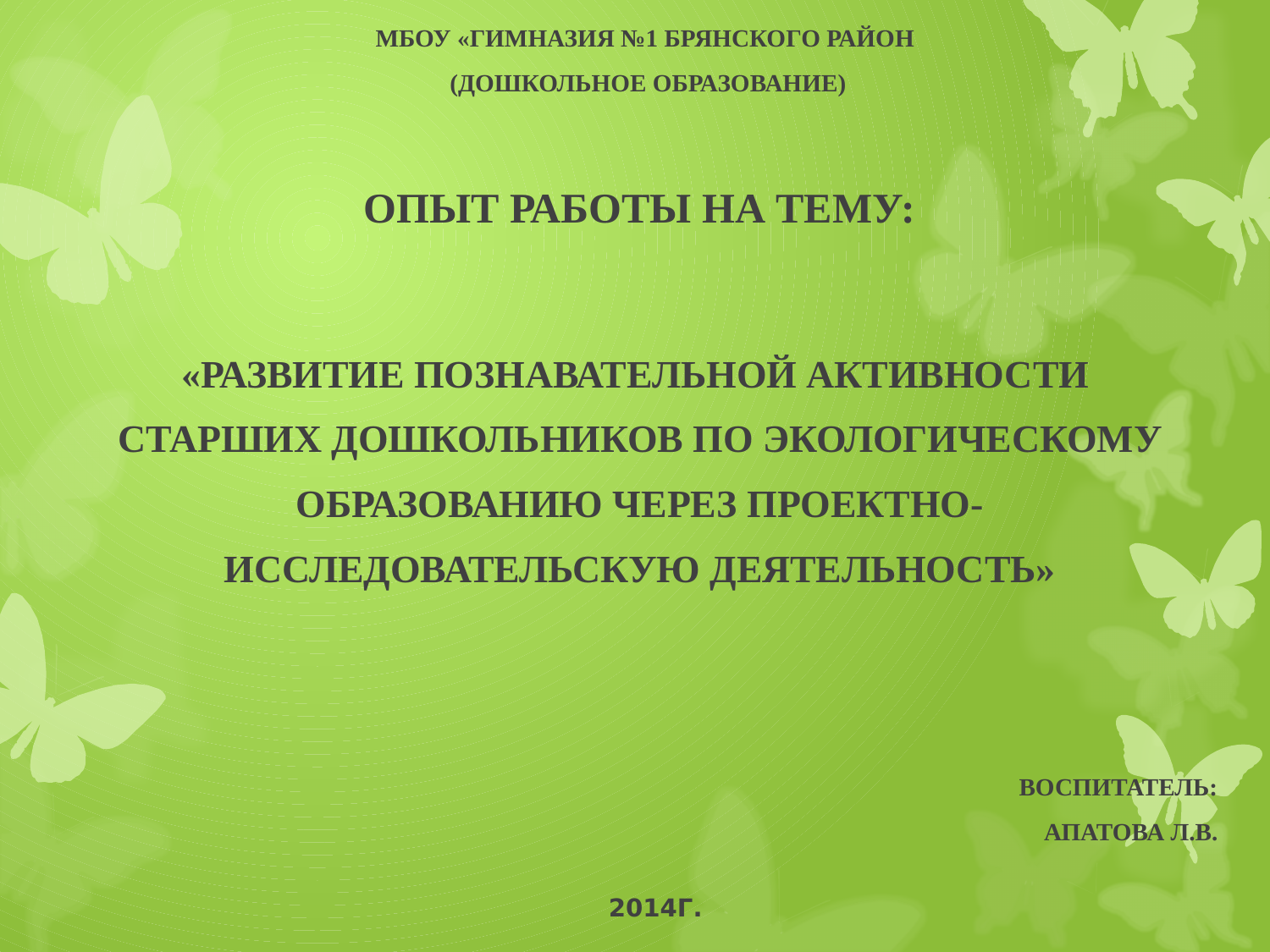

МБОУ «ГИМНАЗИЯ №1 БРЯНСКОГО РАЙОН
 (ДОШКОЛЬНОЕ ОБРАЗОВАНИЕ)

ОПЫТ РАБОТЫ НА ТЕМУ:

«РАЗВИТИЕ ПОЗНАВАТЕЛЬНОЙ АКТИВНОСТИ
СТАРШИХ ДОШКОЛЬНИКОВ ПО ЭКОЛОГИЧЕСКОМУ
ОБРАЗОВАНИЮ ЧЕРЕЗ ПРОЕКТНО-
ИССЛЕДОВАТЕЛЬСКУЮ ДЕЯТЕЛЬНОСТЬ»

ВОСПИТАТЕЛЬ:
АПАТОВА Л.В.

2014Г.